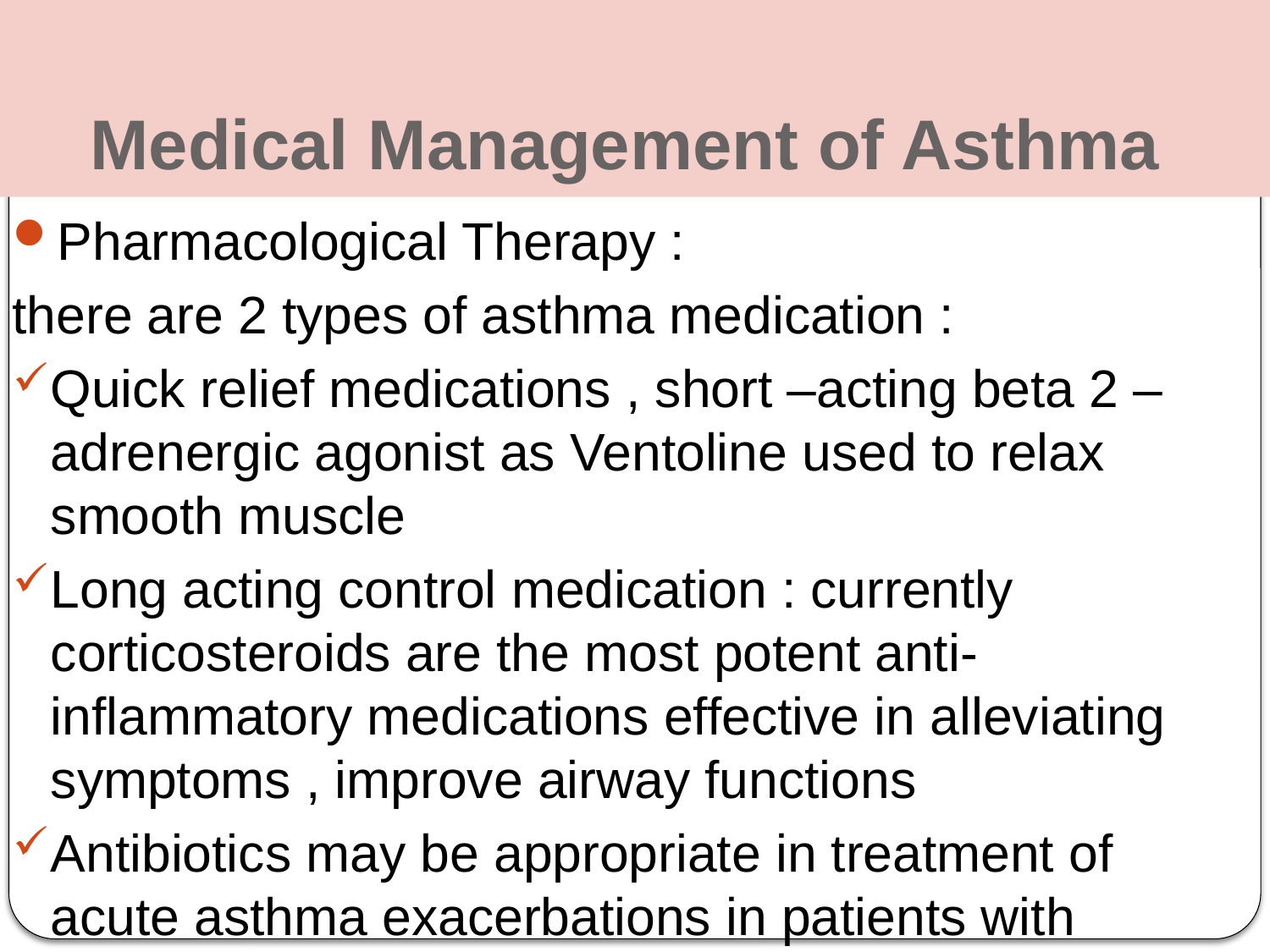

# Medical Management of Asthma
Pharmacological Therapy :
there are 2 types of asthma medication :
Quick relief medications , short –acting beta 2 –adrenergic agonist as Ventoline used to relax smooth muscle
Long acting control medication : currently corticosteroids are the most potent anti-inflammatory medications effective in alleviating symptoms , improve airway functions
Antibiotics may be appropriate in treatment of acute asthma exacerbations in patients with comorbid conditions (fever , purulent sputum, pneumonia )